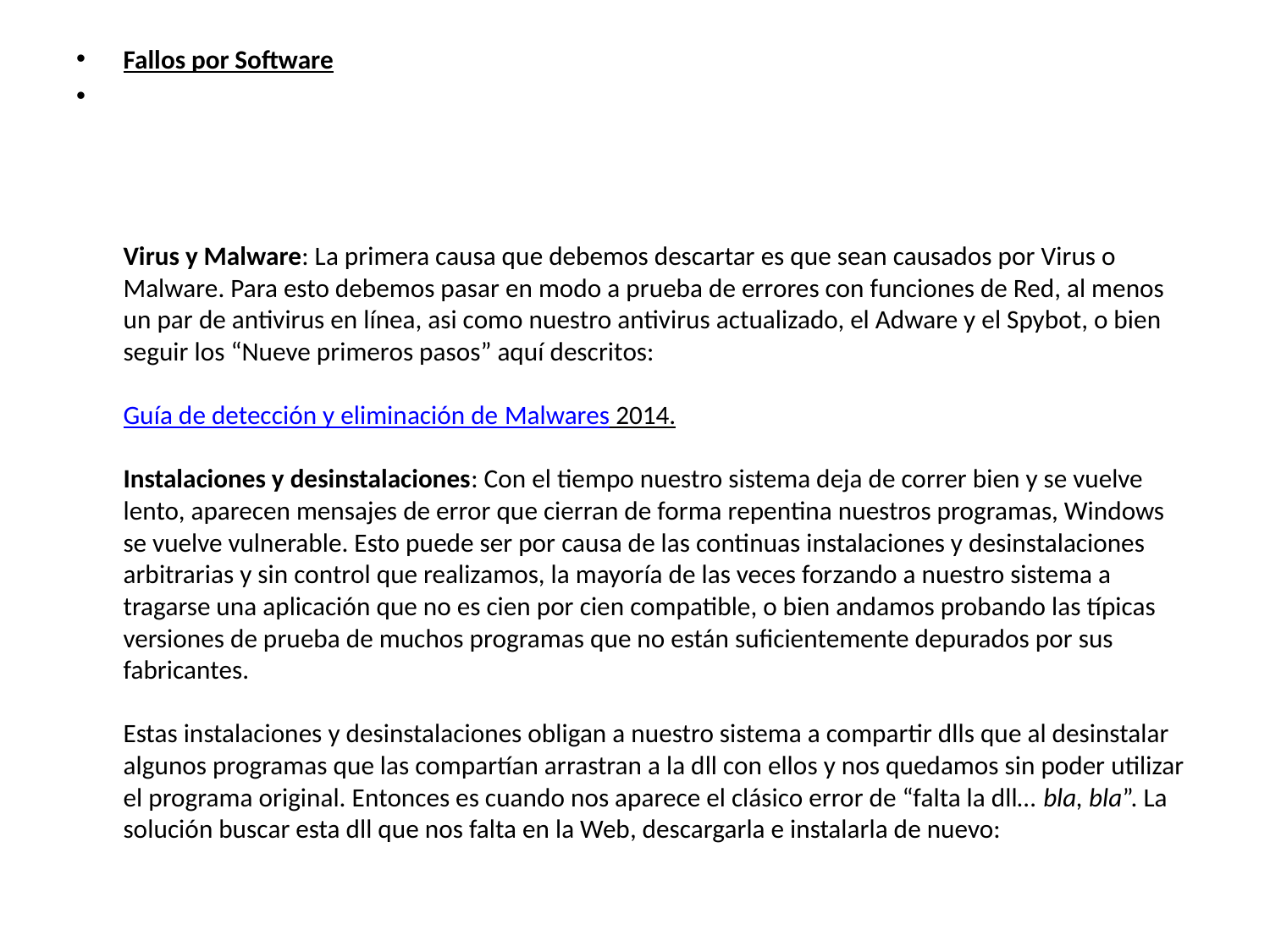

Fallos por Software
Virus y Malware: La primera causa que debemos descartar es que sean causados por Virus o Malware. Para esto debemos pasar en modo a prueba de errores con funciones de Red, al menos un par de antivirus en línea, asi como nuestro antivirus actualizado, el Adware y el Spybot, o bien seguir los “Nueve primeros pasos” aquí descritos:
Guía de detección y eliminación de Malwares 2014.
Instalaciones y desinstalaciones: Con el tiempo nuestro sistema deja de correr bien y se vuelve lento, aparecen mensajes de error que cierran de forma repentina nuestros programas, Windows se vuelve vulnerable. Esto puede ser por causa de las continuas instalaciones y desinstalaciones arbitrarias y sin control que realizamos, la mayoría de las veces forzando a nuestro sistema a tragarse una aplicación que no es cien por cien compatible, o bien andamos probando las típicas versiones de prueba de muchos programas que no están suficientemente depurados por sus fabricantes.
Estas instalaciones y desinstalaciones obligan a nuestro sistema a compartir dlls que al desinstalar algunos programas que las compartían arrastran a la dll con ellos y nos quedamos sin poder utilizar el programa original. Entonces es cuando nos aparece el clásico error de “falta la dll… bla, bla”. La solución buscar esta dll que nos falta en la Web, descargarla e instalarla de nuevo: